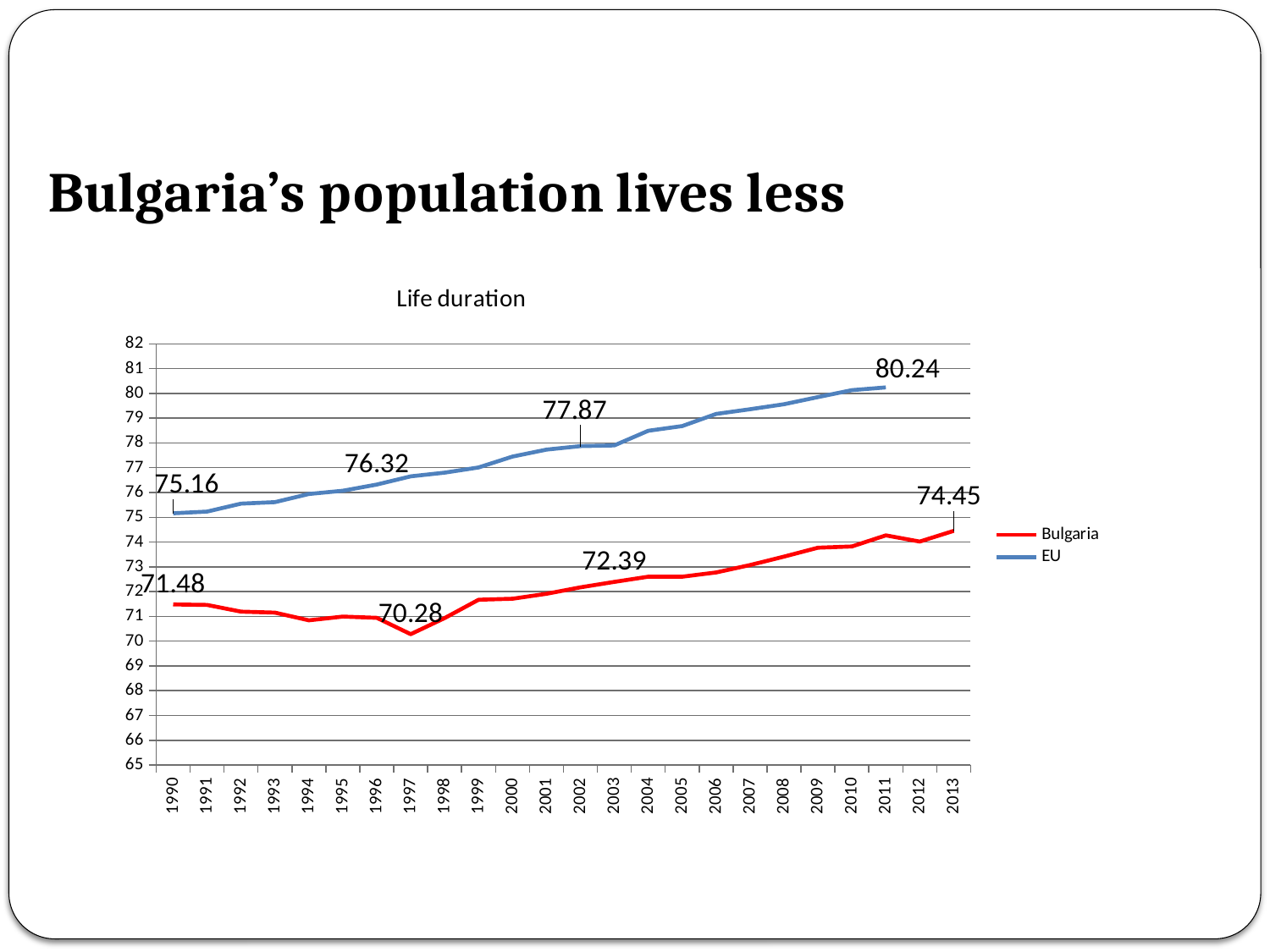

# Bulgaria’s population lives less

### Chart: Life duration

| Category | Bulgaria | EU |
|---|---|---|
| 1990 | 71.48 | 75.16 |
| 1991 | 71.46 | 75.23 |
| 1992 | 71.19 | 75.55 |
| 1993 | 71.14999999999999 | 75.61 |
| 1994 | 70.84 | 75.94000000000003 |
| 1995 | 70.99 | 76.07 |
| 1996 | 70.94000000000003 | 76.32 |
| 1997 | 70.28 | 76.64999999999999 |
| 1998 | 70.93 | 76.8 |
| 1999 | 71.66999999999999 | 77.01 |
| 2000 | 71.71 | 77.45 |
| 2001 | 71.91000000000003 | 77.73 |
| 2002 | 72.16999999999999 | 77.86999999999999 |
| 2003 | 72.39 | 77.9 |
| 2004 | 72.6 | 78.49 |
| 2005 | 72.6 | 78.67999999999998 |
| 2006 | 72.77 | 79.16999999999999 |
| 2007 | 73.07 | 79.36 |
| 2008 | 73.41000000000003 | 79.56 |
| 2009 | 73.77 | 79.85 |
| 2010 | 73.82 | 80.13 |
| 2011 | 74.27 | 80.24 |
| 2012 | 74.02 | None |
| 2013 | 74.45 | None |